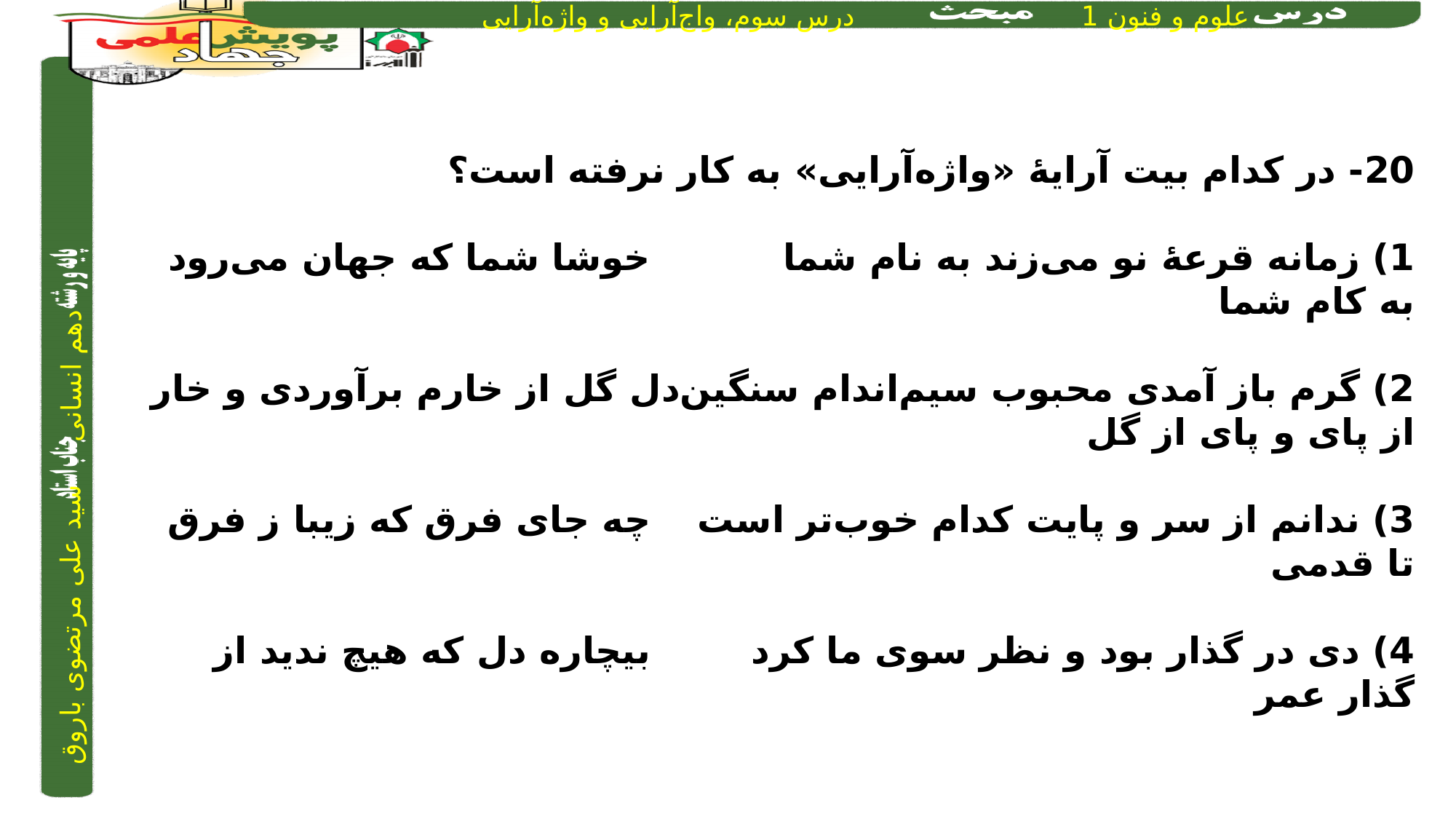

20- در کدام بیت آرایۀ «واژه‌آرایی» به کار نرفته است؟

1) زمانه قرعۀ نو می‌زند به نام شما		 	خوشا شما که جهان می‌رود به کام شما

2) گرم باز آمدی محبوب سیم‌اندام سنگین‌دل 	گل از خارم برآوردی و خار از پای و پای از گل

3) ندانم از سر و پایت کدام خوب‌تر است	 	چه جای فرق که زیبا ز فرق تا قدمی

4) دی در گذار بود و نظر سوی ما کرد	 	بیچاره دل که هیچ ندید از گذار عمر

3